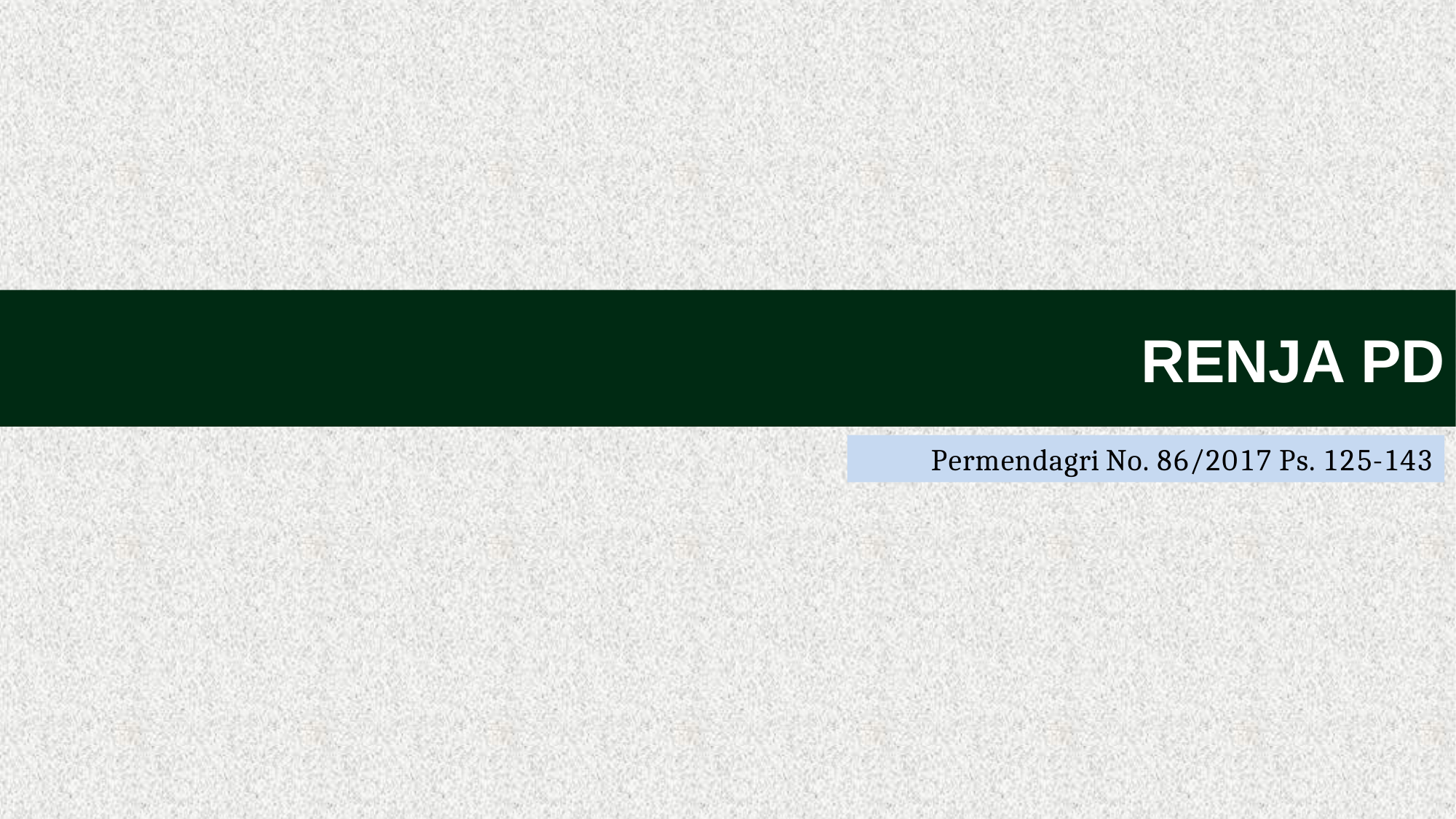

# RENJA PD
Permendagri No. 86/2017 Ps. 125-143